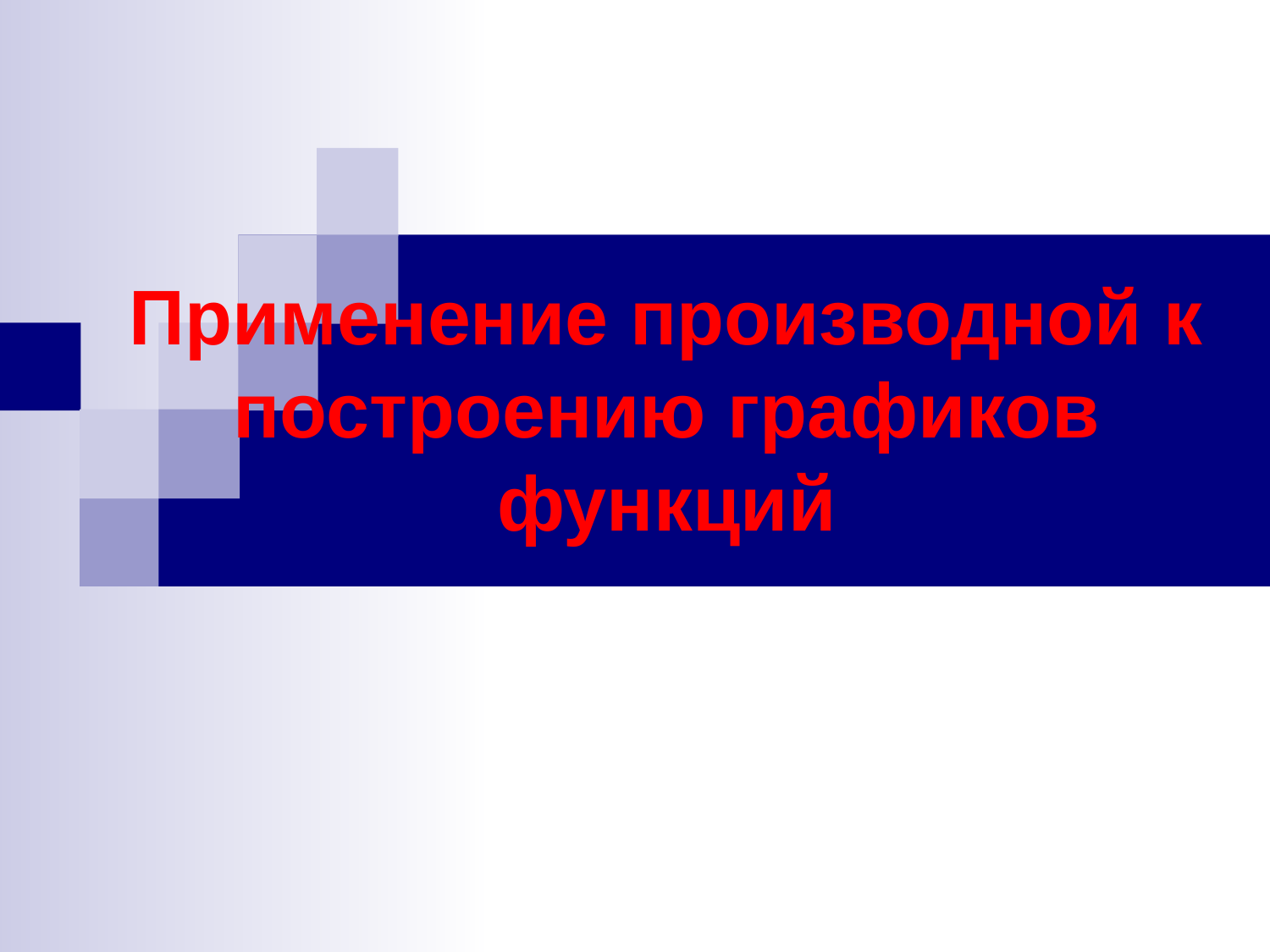

# Применение производной к построению графиков функций